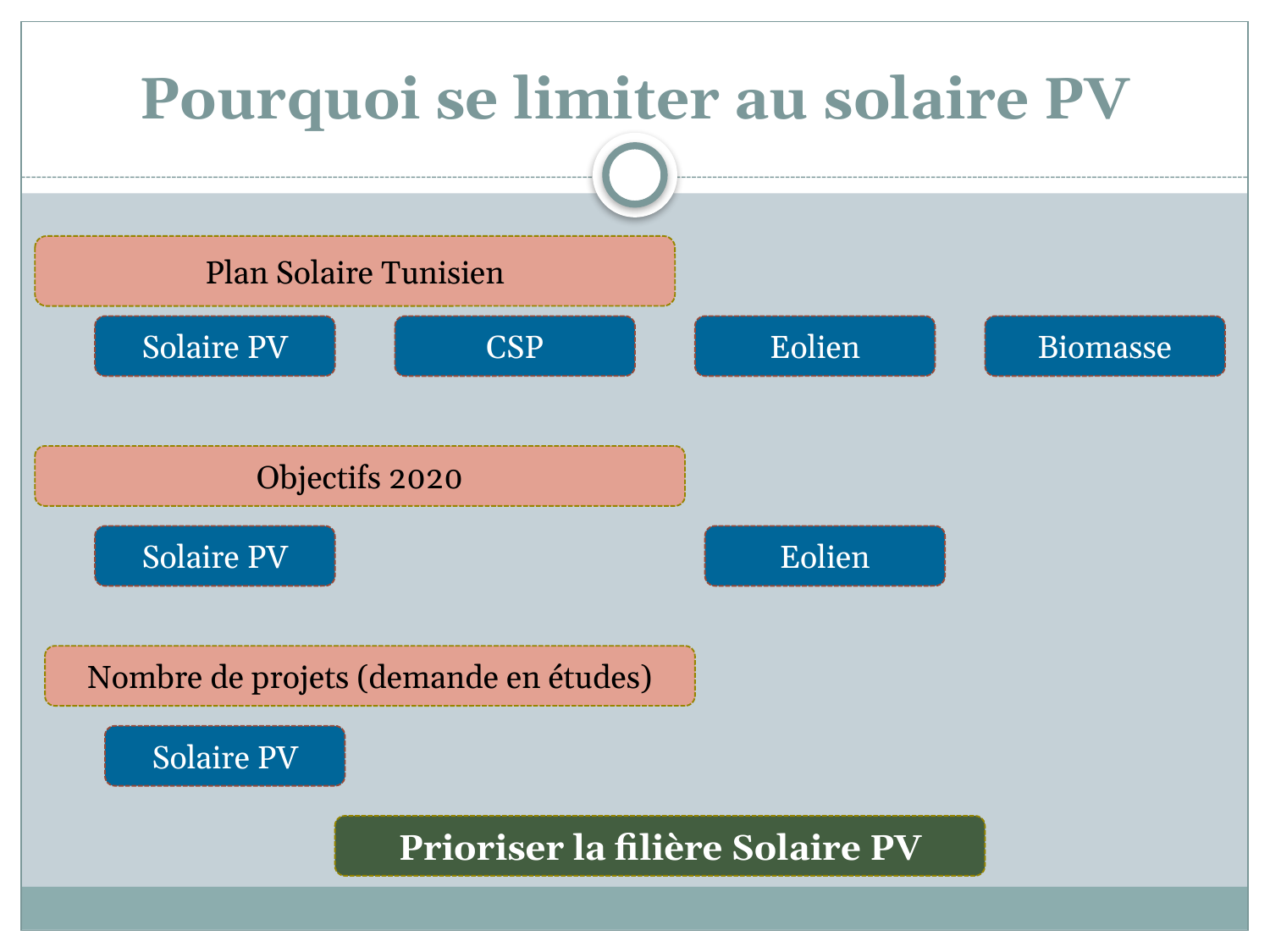

# Pourquoi se limiter au solaire PV
Plan Solaire Tunisien
Solaire PV
CSP
Eolien
Biomasse
Objectifs 2020
Solaire PV
Eolien
Nombre de projets (demande en études)
Solaire PV
Prioriser la filière Solaire PV